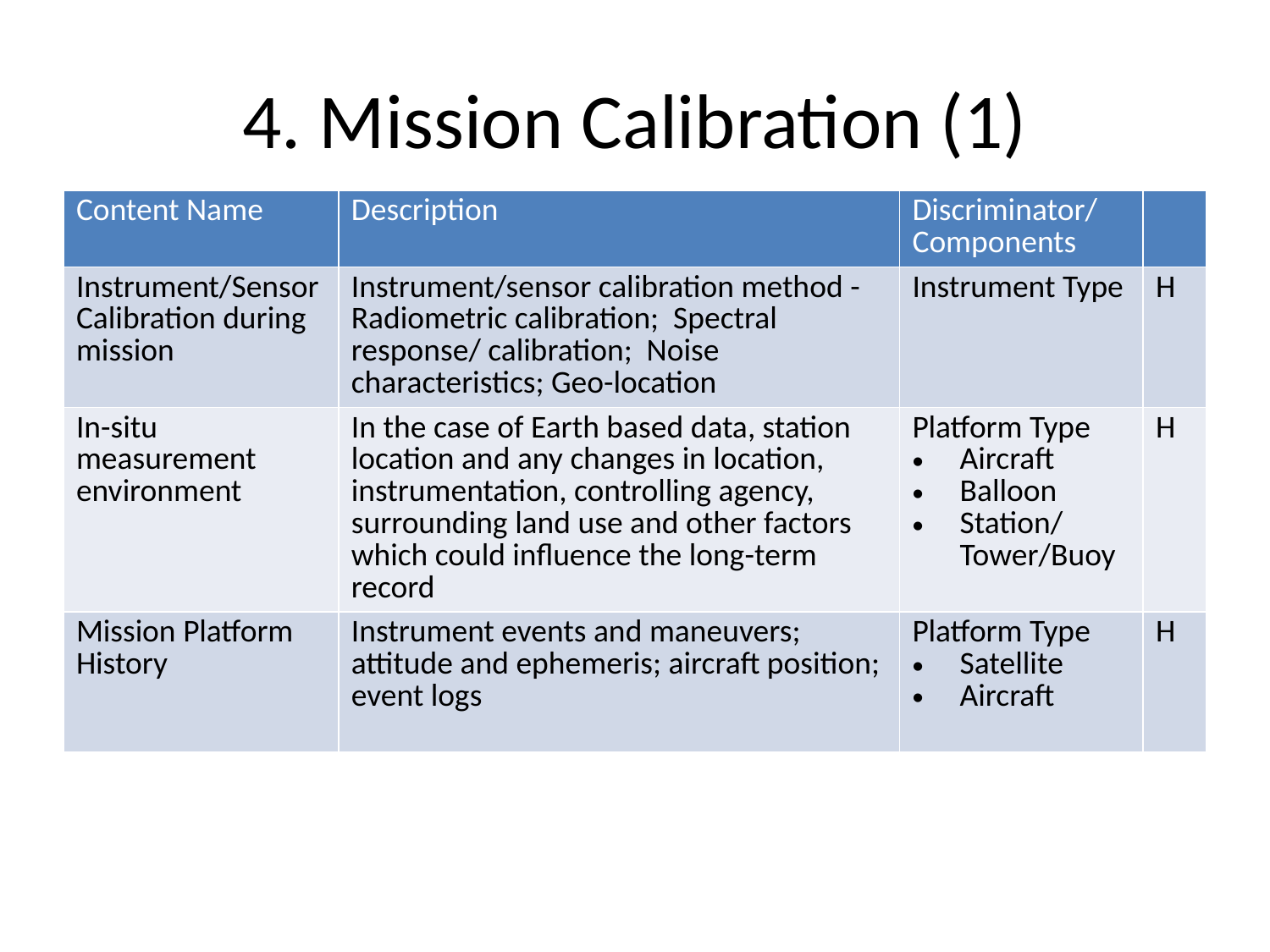

# 4. Mission Calibration (1)
| Content Name | Description | Discriminator/ Components |  |
| --- | --- | --- | --- |
| Instrument/Sensor Calibration during mission | Instrument/sensor calibration method - Radiometric calibration; Spectral response/ calibration; Noise characteristics; Geo-location | Instrument Type | H |
| In-situ measurement environment | In the case of Earth based data, station location and any changes in location, instrumentation, controlling agency, surrounding land use and other factors which could influence the long-term record | Platform Type Aircraft Balloon Station/Tower/Buoy | H |
| Mission Platform History | Instrument events and maneuvers; attitude and ephemeris; aircraft position; event logs | Platform Type Satellite Aircraft | H |